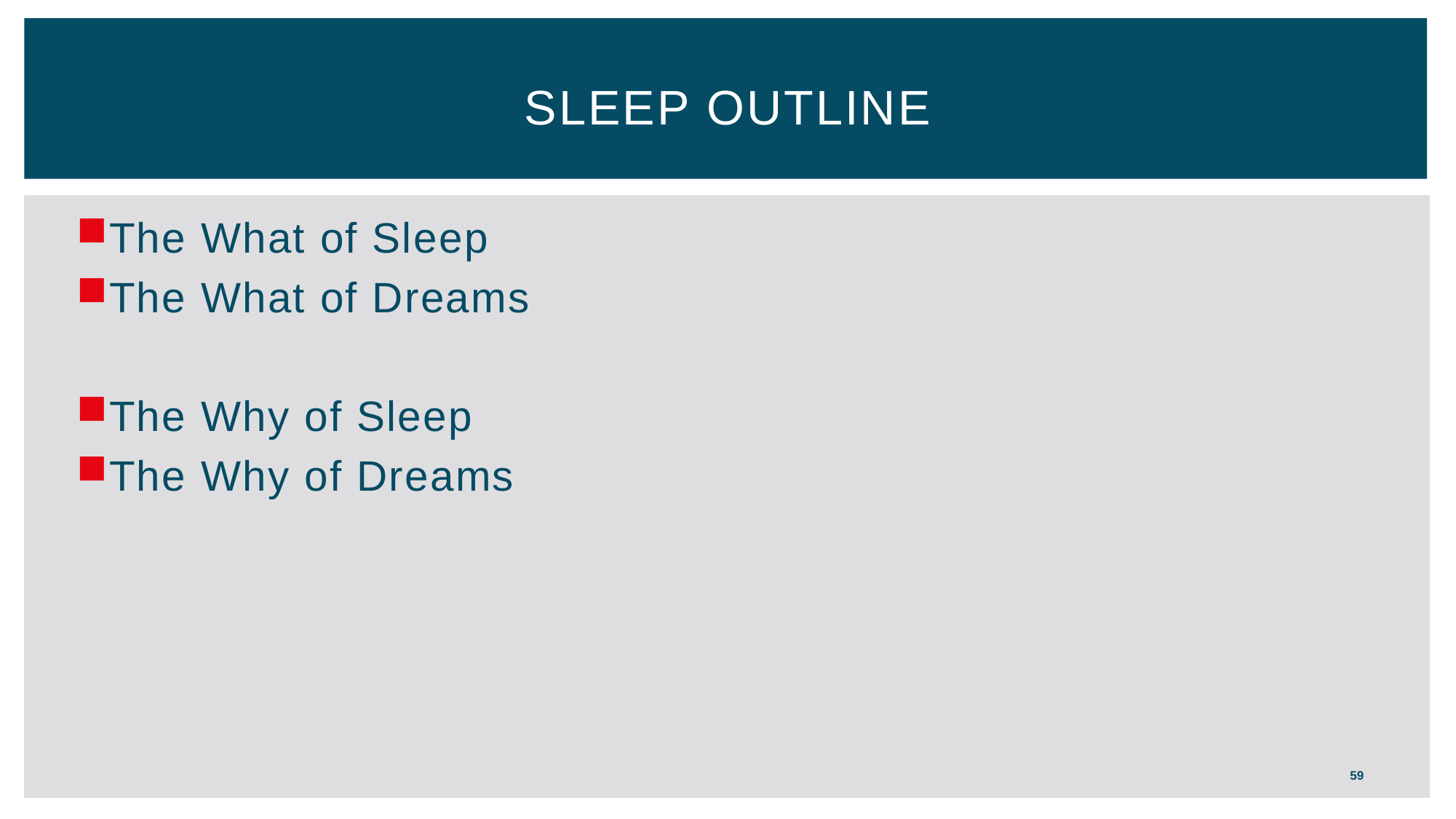

# Sleep Outline
The What of Sleep
The What of Dreams

The Why of Sleep
The Why of Dreams

59